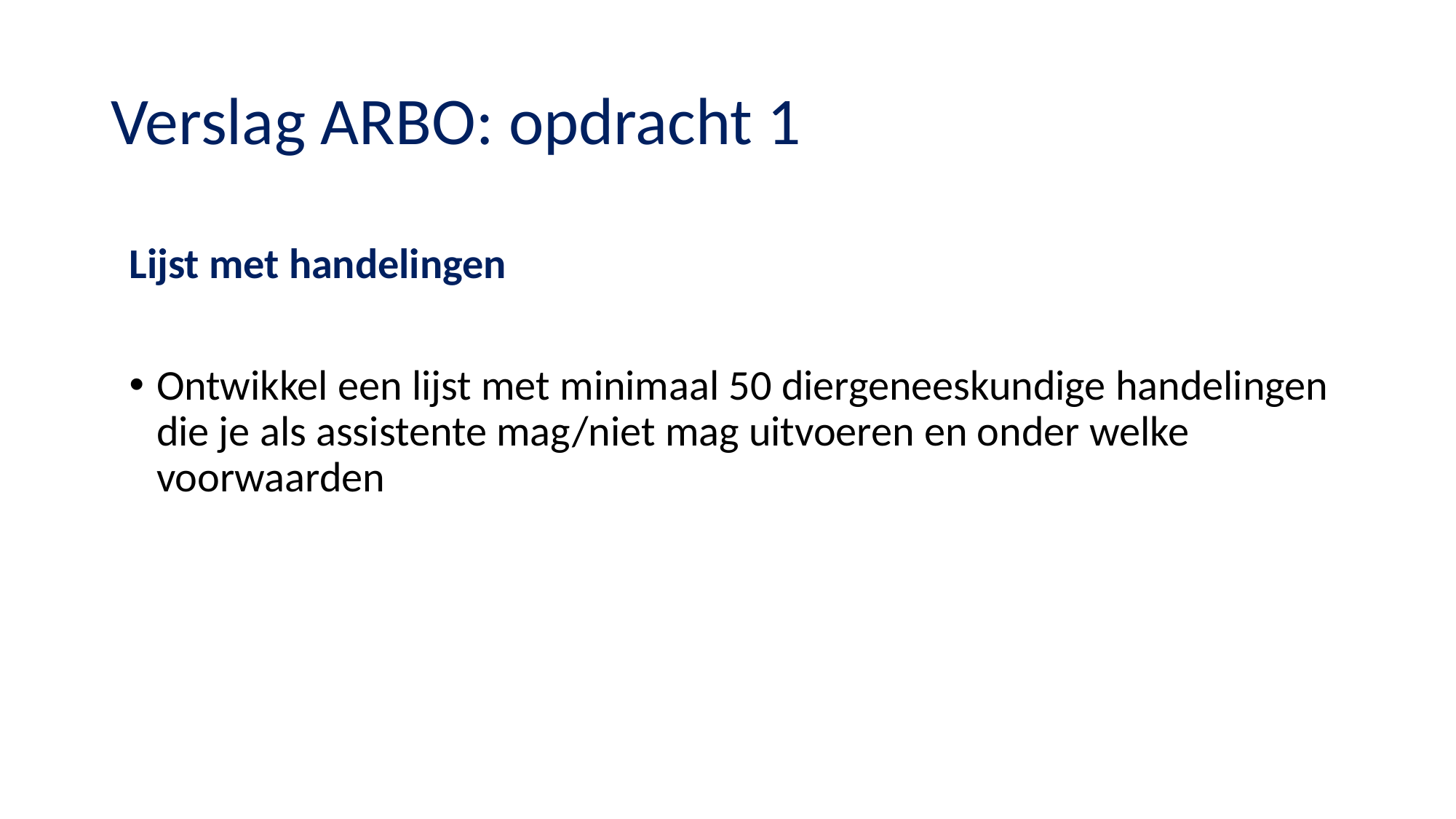

# Verslag ARBO: opdracht 1

Lijst met handelingen

Ontwikkel een lijst met minimaal 50 diergeneeskundige handelingen die je als assistente mag/niet mag uitvoeren en onder welke voorwaarden